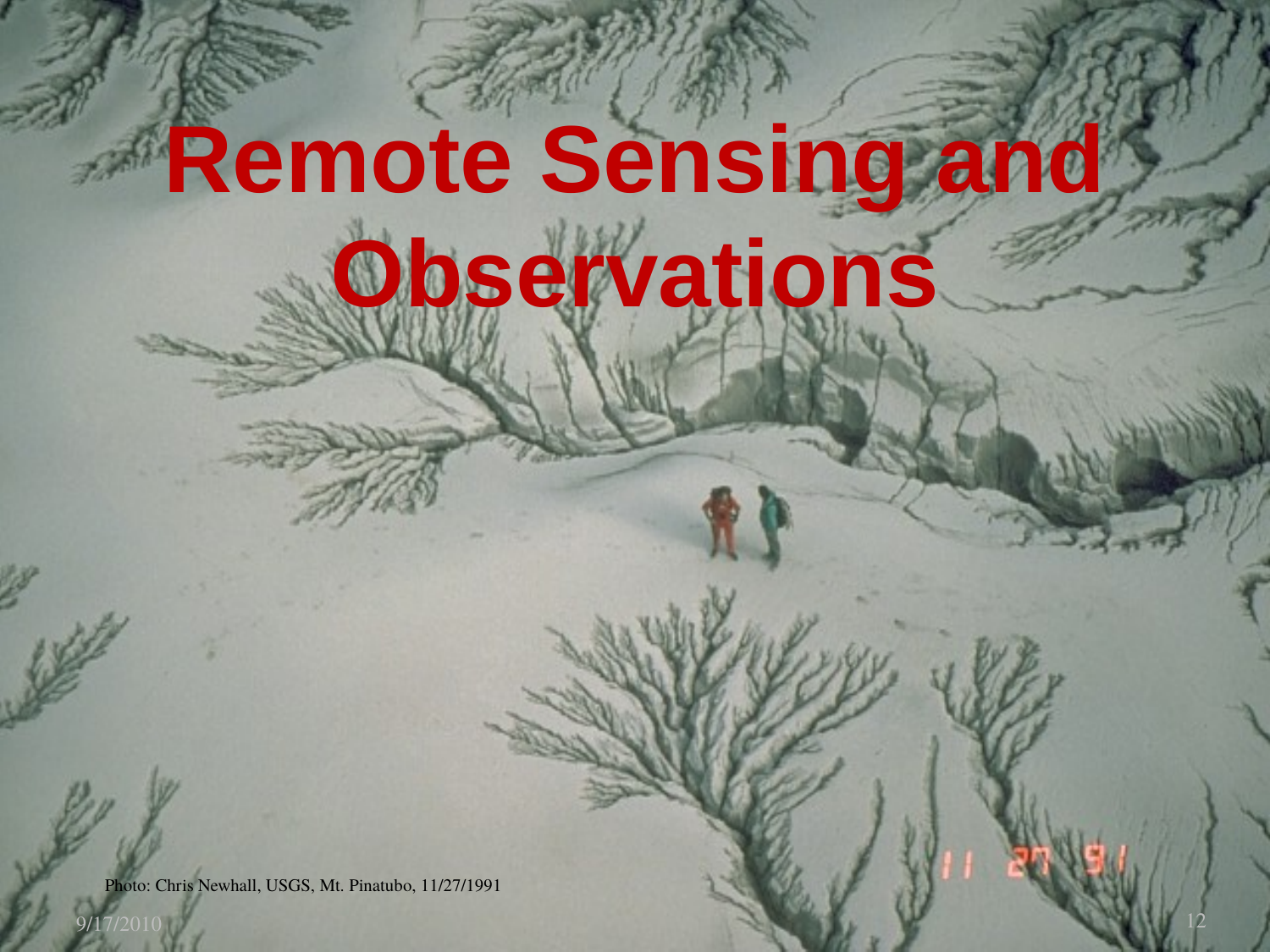

# Remote Sensing and Observations
Photo: Chris Newhall, USGS, Mt. Pinatubo, 11/27/1991
9/17/2010
12